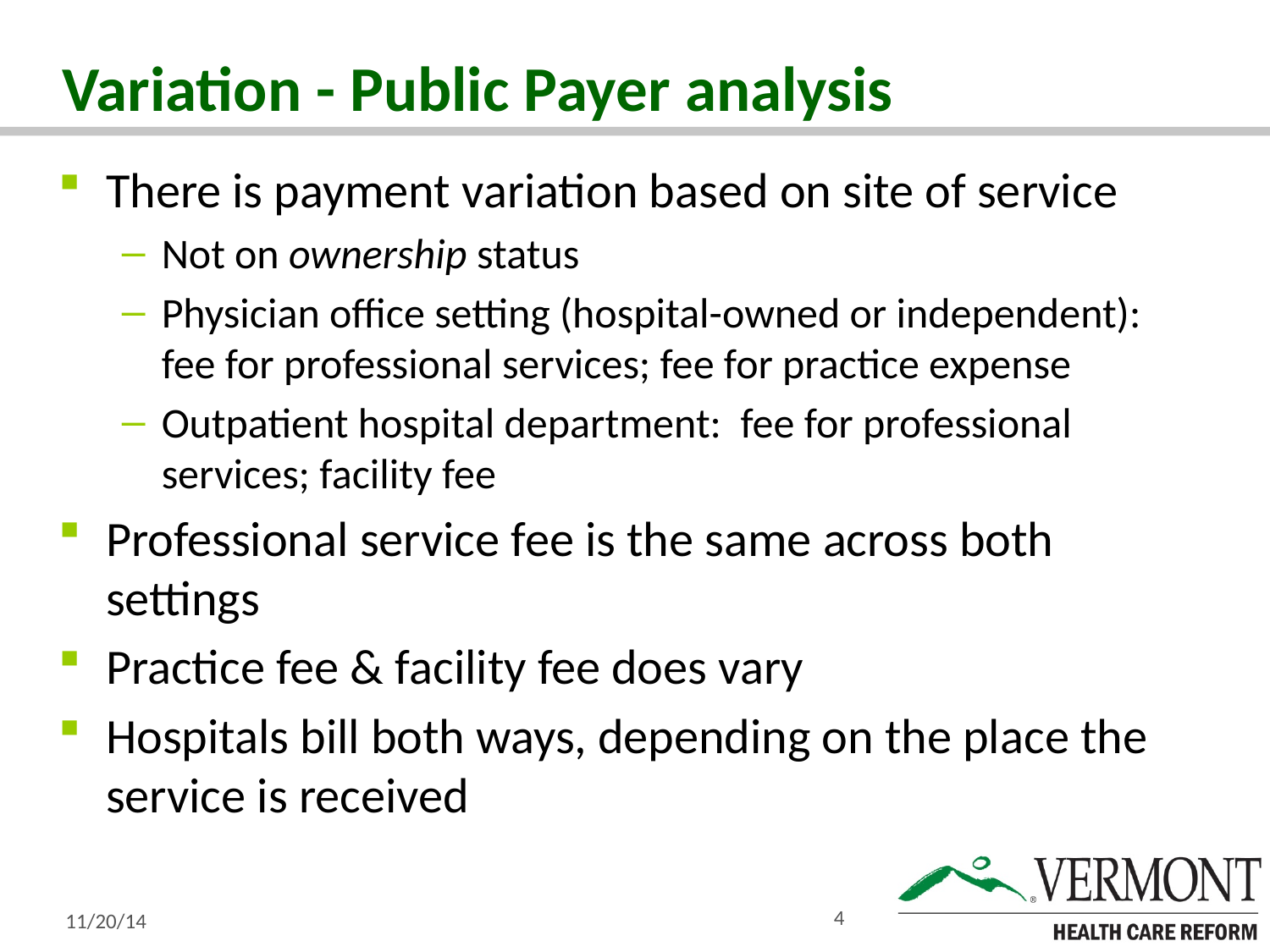

# Variation - Public Payer analysis
There is payment variation based on site of service
Not on ownership status
Physician office setting (hospital-owned or independent):  fee for professional services; fee for practice expense
Outpatient hospital department:  fee for professional services; facility fee
Professional service fee is the same across both settings
Practice fee & facility fee does vary
Hospitals bill both ways, depending on the place the service is received

11/20/14
4